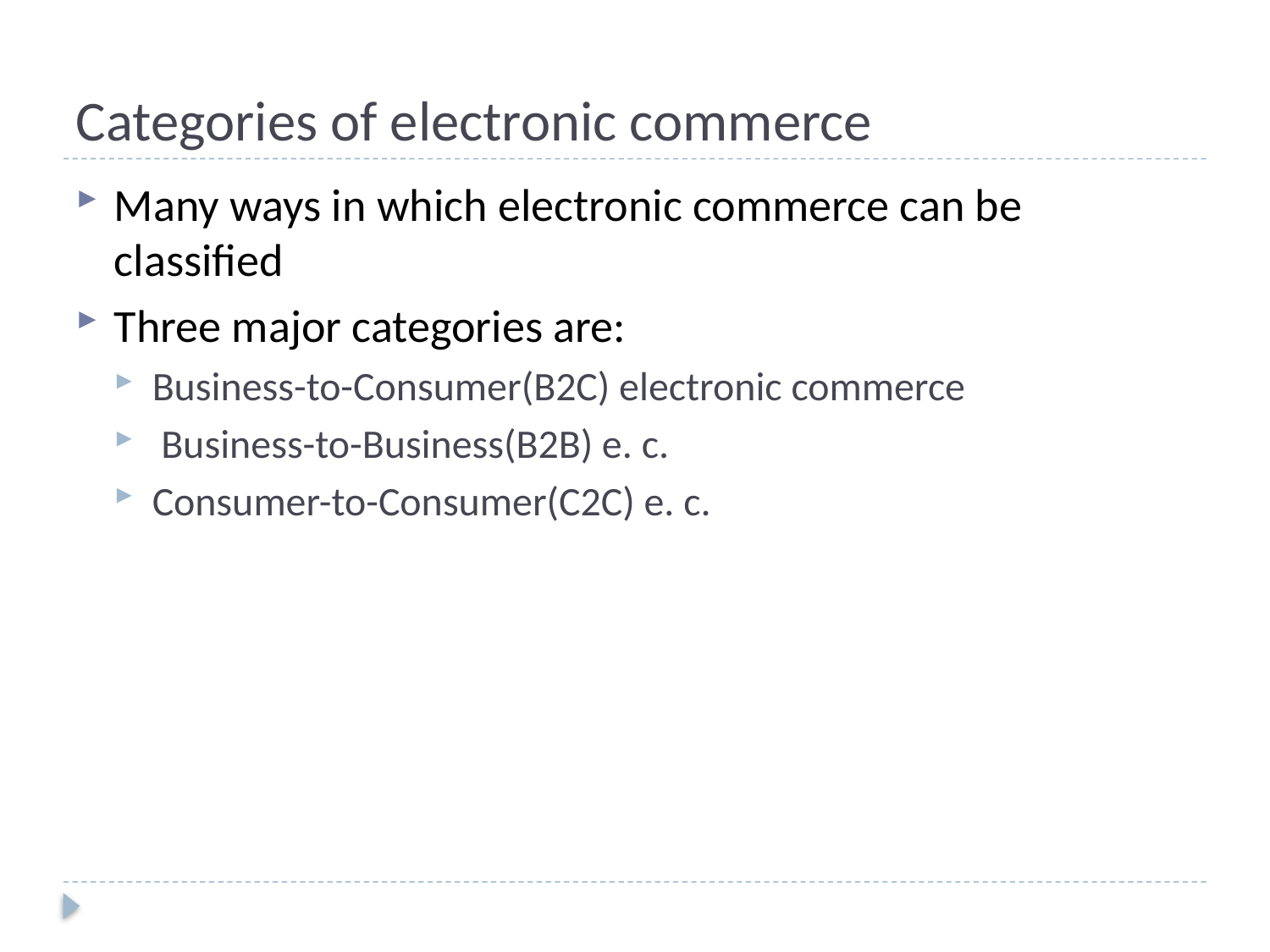

# Categories of electronic commerce
Many ways in which electronic commerce can be classified
Three major categories are:
Business-to-Consumer(B2C) electronic commerce
 Business-to-Business(B2B) e. c.
Consumer-to-Consumer(C2C) e. c.